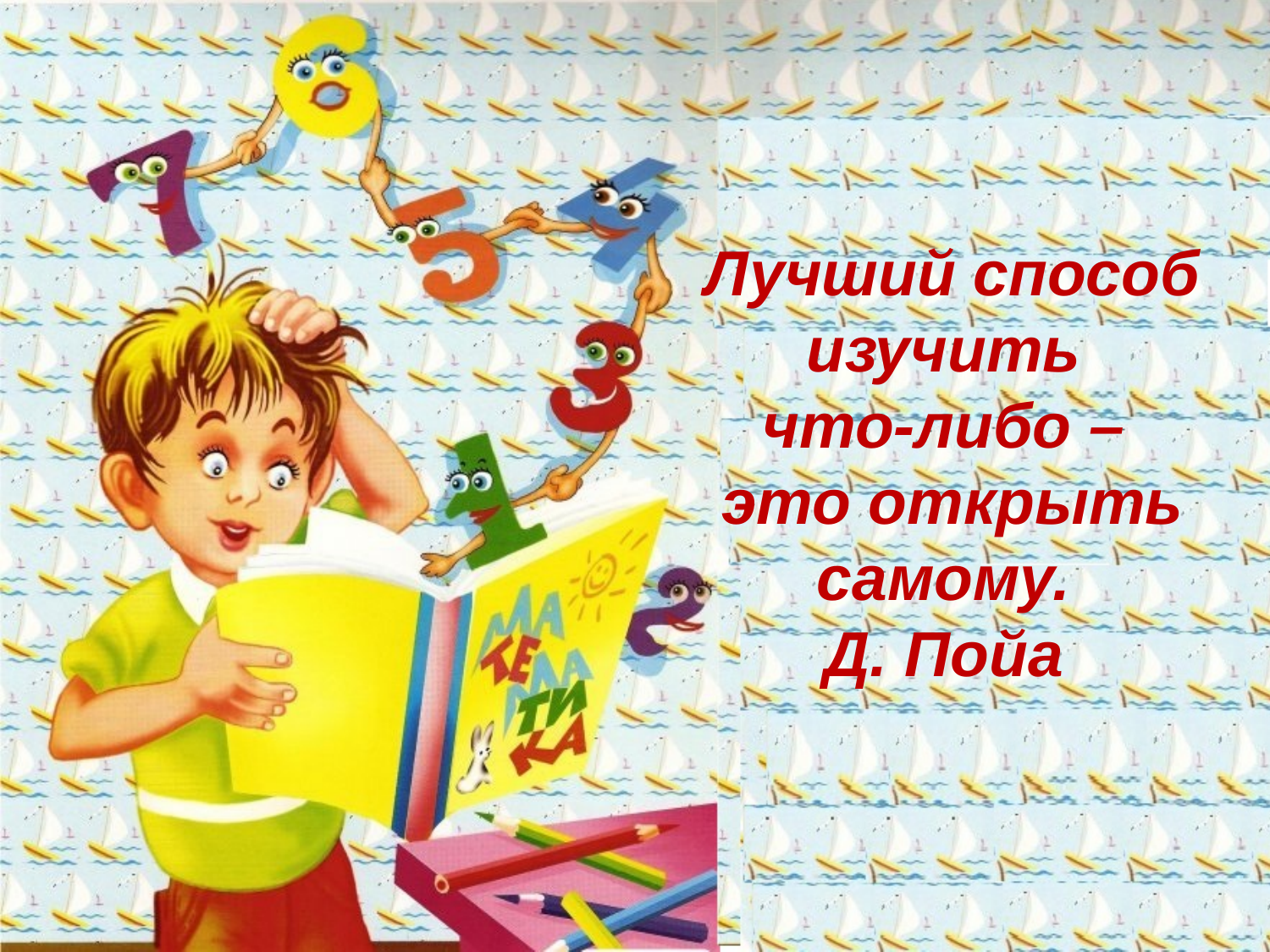

Лучший способ изучить
что-либо –
это открыть самому.
Д. Пойа